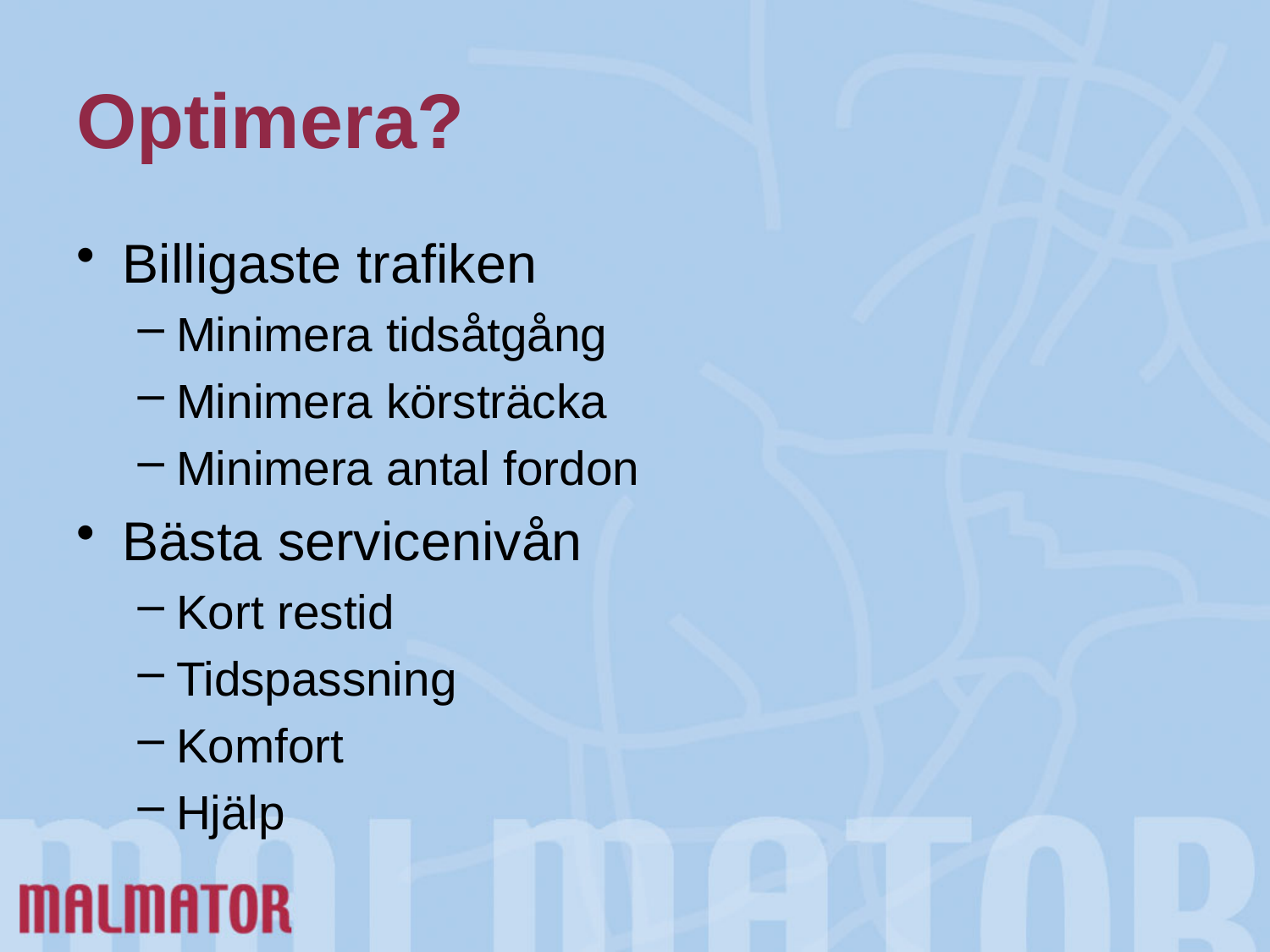

# Optimera?
Billigaste trafiken
Minimera tidsåtgång
Minimera körsträcka
Minimera antal fordon
Bästa servicenivån
Kort restid
Tidspassning
Komfort
Hjälp